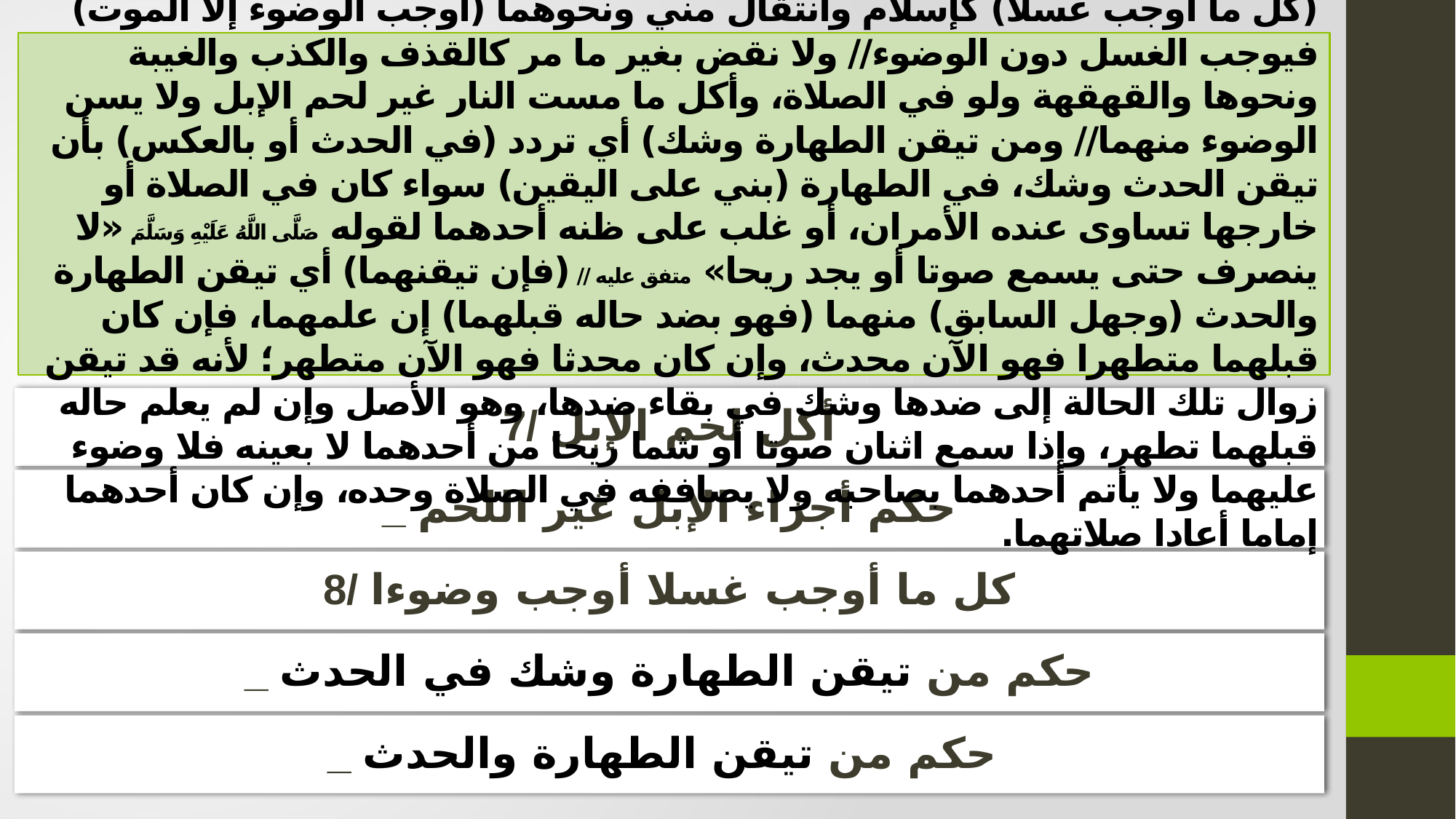

(و) السابع (أكل اللحم خاصة من الجزور) أي الإبل// فلا ينقض بقية أجزائها كالكبد وشرب لبنها ومرق لحمها سواء كان نيئا أو مطبوخا، قال أحمد: فيه حديثان صحيحان حديث البراء وجابر بن سمرة// (و) الثامن المشار إليه بقوله: (كل ما أوجب غسلا) كإسلام وانتقال مني ونحوهما (أوجب الوضوء إلا الموت) فيوجب الغسل دون الوضوء// ولا نقض بغير ما مر كالقذف والكذب والغيبة ونحوها والقهقهة ولو في الصلاة، وأكل ما مست النار غير لحم الإبل ولا يسن الوضوء منهما// ومن تيقن الطهارة وشك) أي تردد (في الحدث أو بالعكس) بأن تيقن الحدث وشك، في الطهارة (بني على اليقين) سواء كان في الصلاة أو خارجها تساوى عنده الأمران، أو غلب على ظنه أحدهما لقوله صَلَّى اللَّهُ عَلَيْهِ وَسَلَّمَ «لا ينصرف حتى يسمع صوتا أو يجد ريحا» متفق عليه // (فإن تيقنهما) أي تيقن الطهارة والحدث (وجهل السابق) منهما (فهو بضد حاله قبلهما) إن علمهما، فإن كان قبلهما متطهرا فهو الآن محدث، وإن كان محدثا فهو الآن متطهر؛ لأنه قد تيقن زوال تلك الحالة إلى ضدها وشك في بقاء ضدها، وهو الأصل وإن لم يعلم حاله قبلهما تطهر، وإذا سمع اثنان صوتا أو شما ريحا من أحدهما لا بعينه فلا وضوء عليهما ولا يأتم أحدهما بصاحبه ولا يصاففه في الصلاة وحده، وإن كان أحدهما إماما أعادا صلاتهما.
7/ أكل لحم الإبل
_ حكم أجزاء الإبل غير اللحم
8/ كل ما أوجب غسلا أوجب وضوءا
_ حكم من تيقن الطهارة وشك في الحدث
_ حكم من تيقن الطهارة والحدث